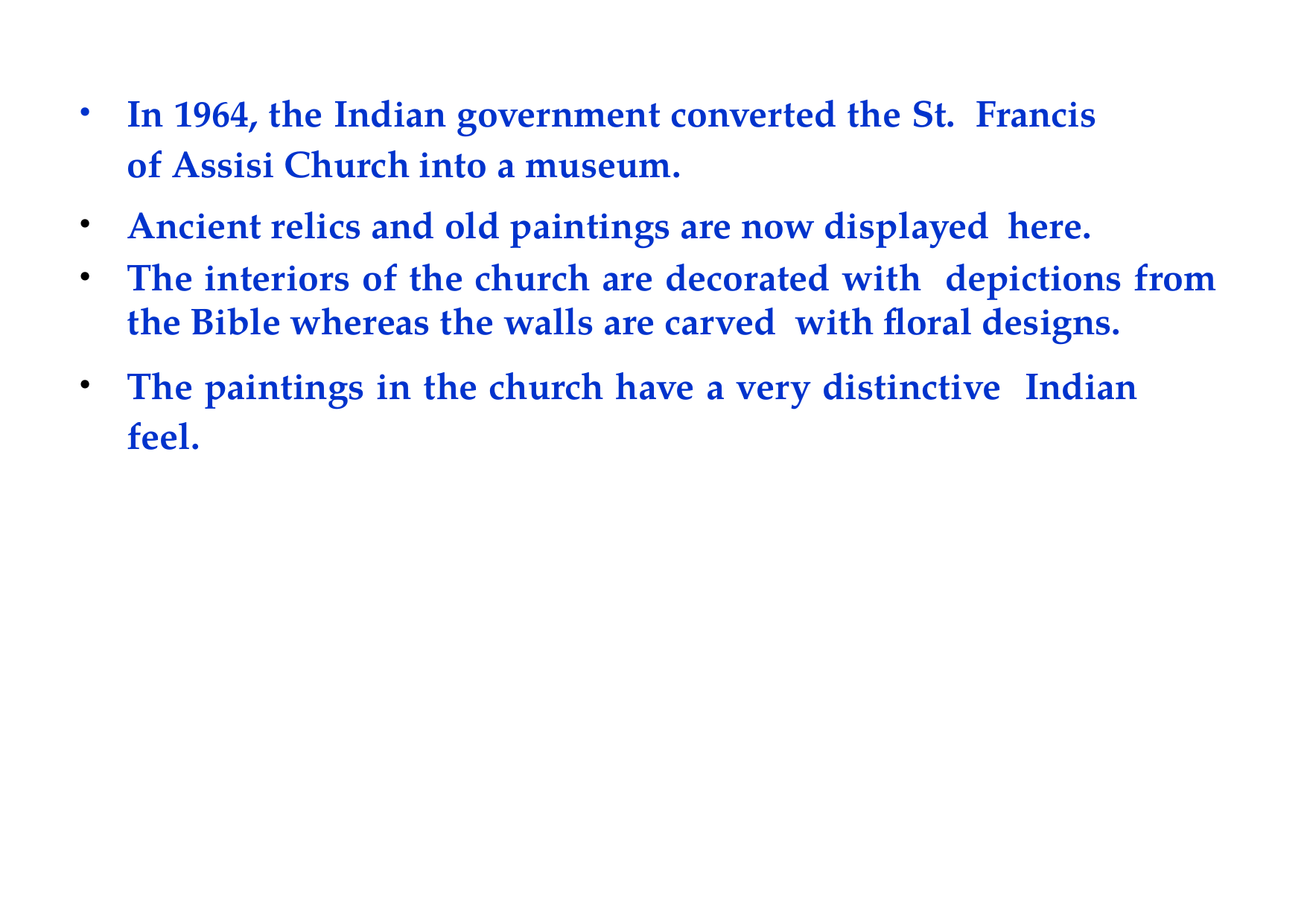

In 1964, the Indian government converted the St.  Francis of Assisi Church into a museum.
Ancient relics and old paintings are now displayed  here.
The interiors of the church are decorated with  depictions from the Bible whereas the walls are carved  with floral designs.
The paintings in the church have a very distinctive  Indian feel.